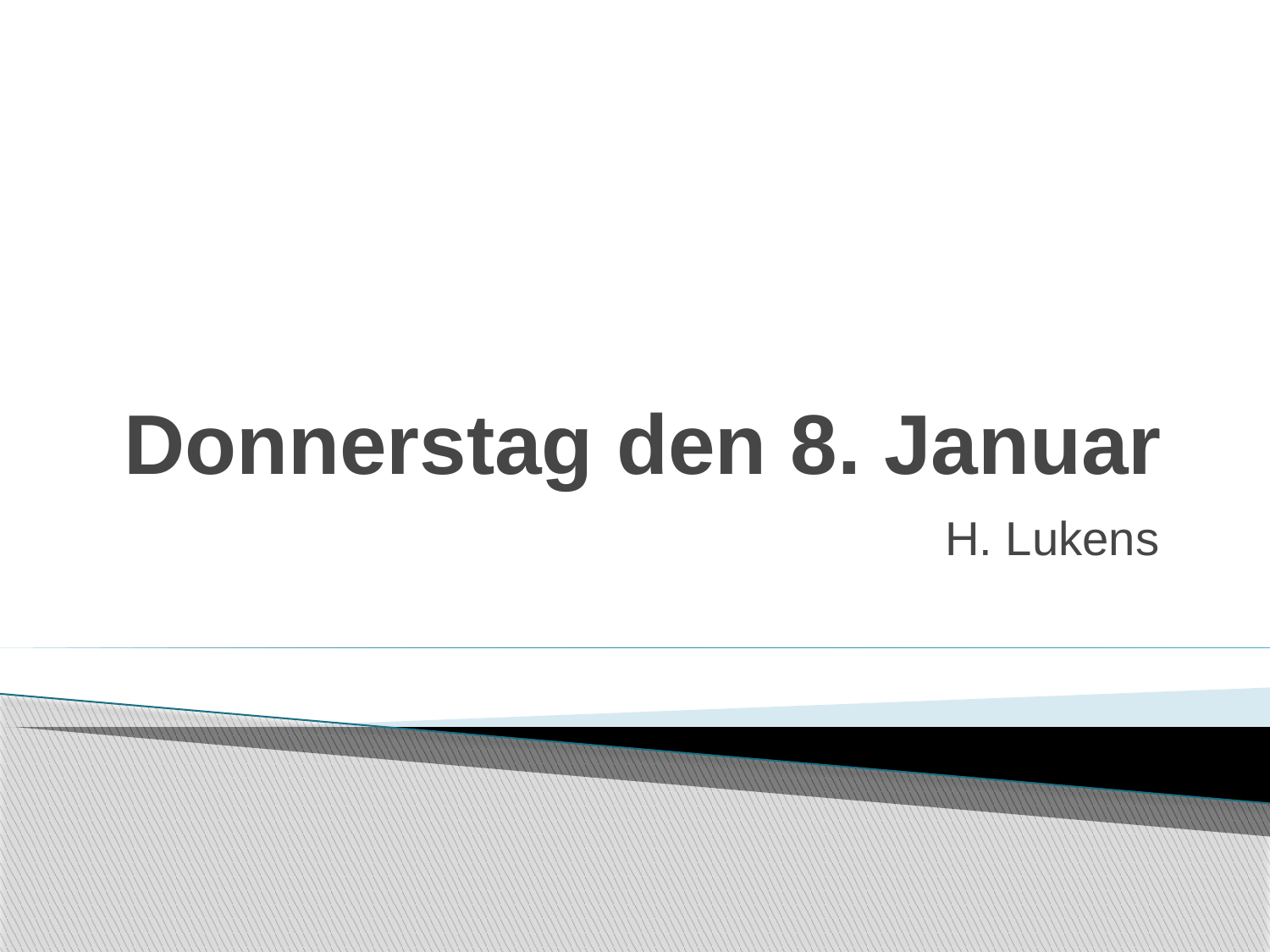

# Donnerstag den 8. Januar
H. Lukens